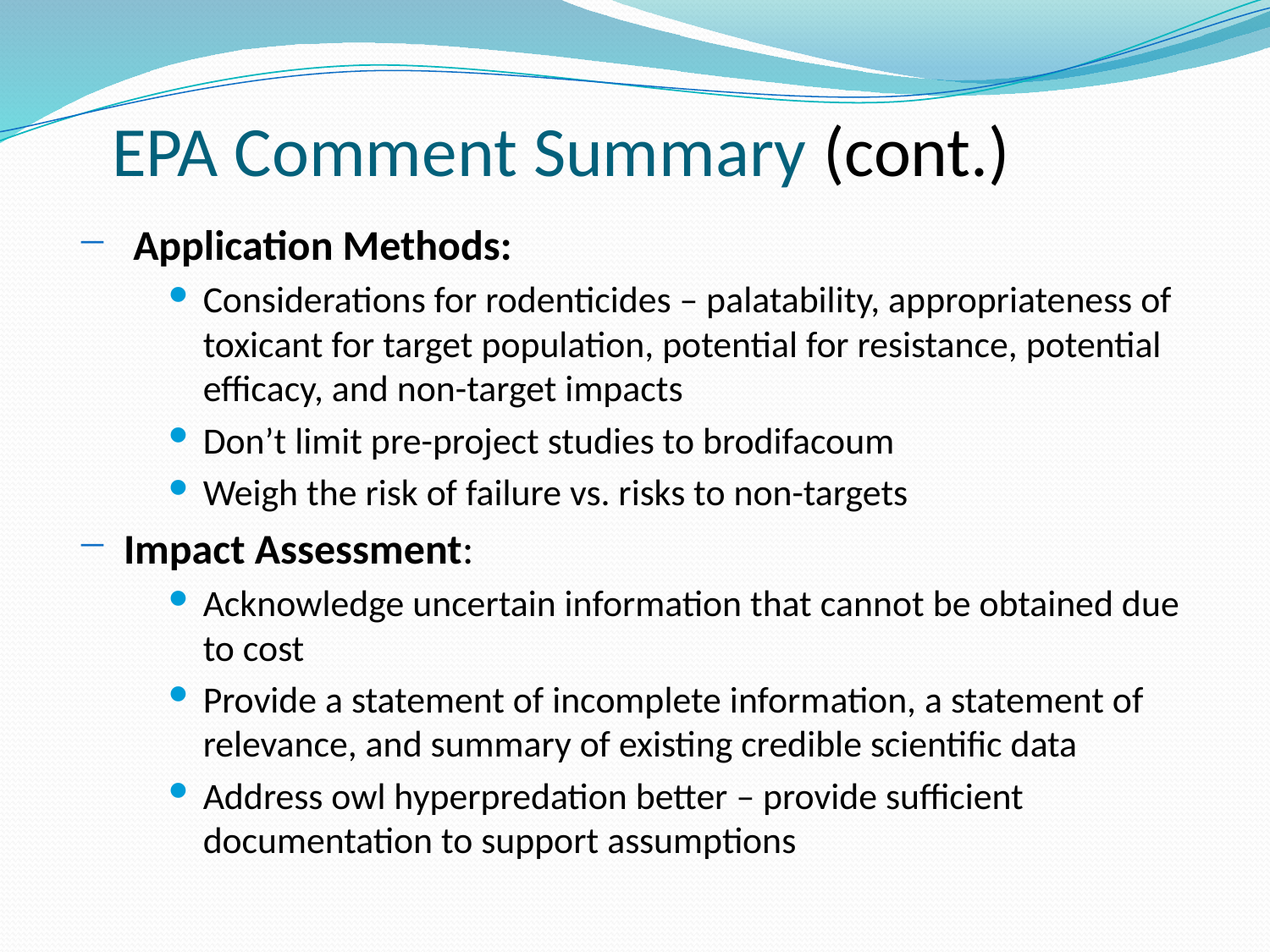

# EPA Comment Summary (cont.)
 Application Methods:
Considerations for rodenticides – palatability, appropriateness of toxicant for target population, potential for resistance, potential efficacy, and non-target impacts
Don’t limit pre-project studies to brodifacoum
Weigh the risk of failure vs. risks to non-targets
Impact Assessment:
Acknowledge uncertain information that cannot be obtained due to cost
Provide a statement of incomplete information, a statement of relevance, and summary of existing credible scientific data
Address owl hyperpredation better – provide sufficient documentation to support assumptions